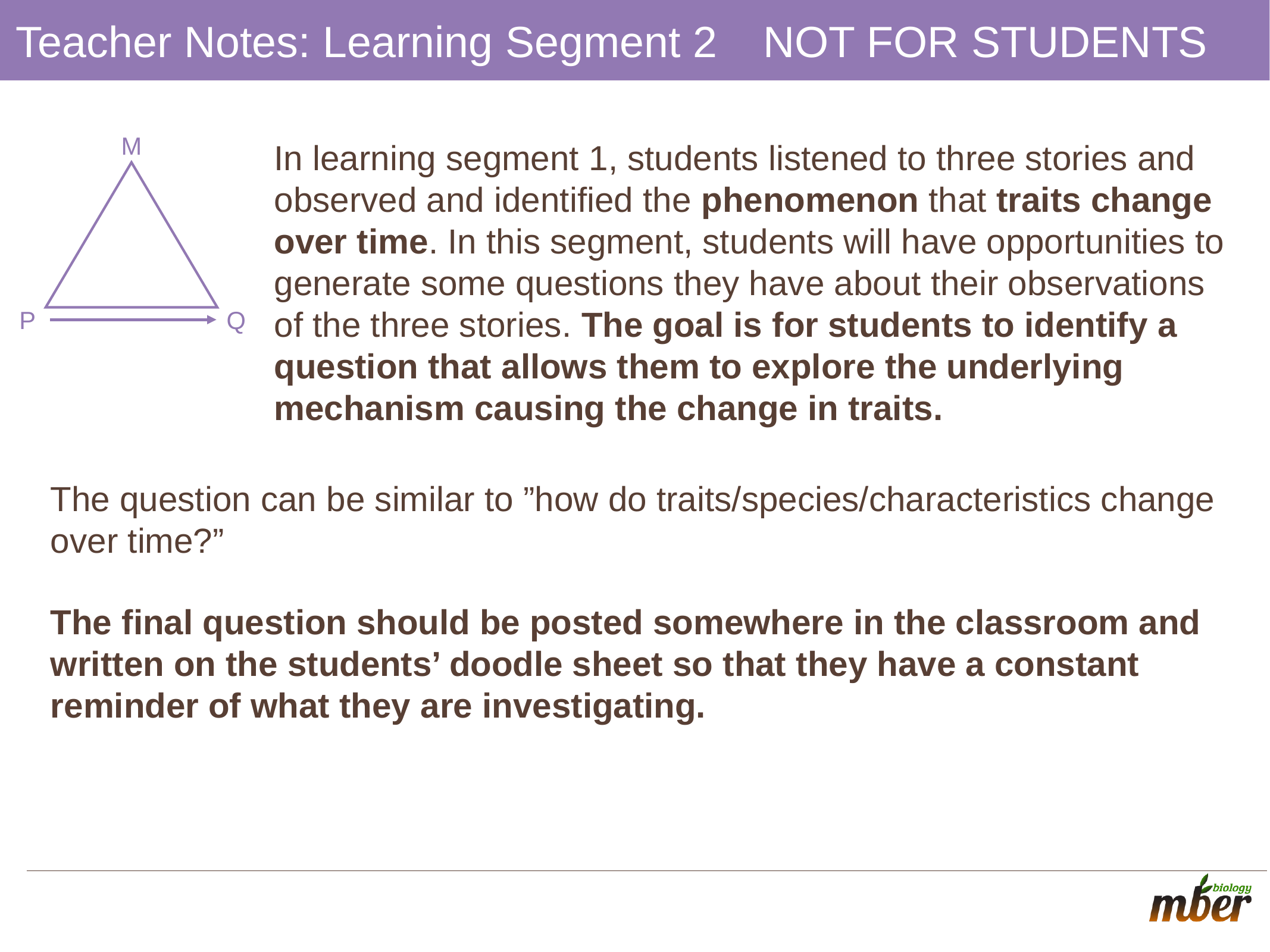

# Teacher Notes: Learning Segment 2 		NOT FOR STUDENTS
M

Q
P
In learning segment 1, students listened to three stories and observed and identified the phenomenon that traits change over time. In this segment, students will have opportunities to generate some questions they have about their observations of the three stories. The goal is for students to identify a question that allows them to explore the underlying mechanism causing the change in traits.
The question can be similar to ”how do traits/species/characteristics change over time?”
The final question should be posted somewhere in the classroom and written on the students’ doodle sheet so that they have a constant reminder of what they are investigating.